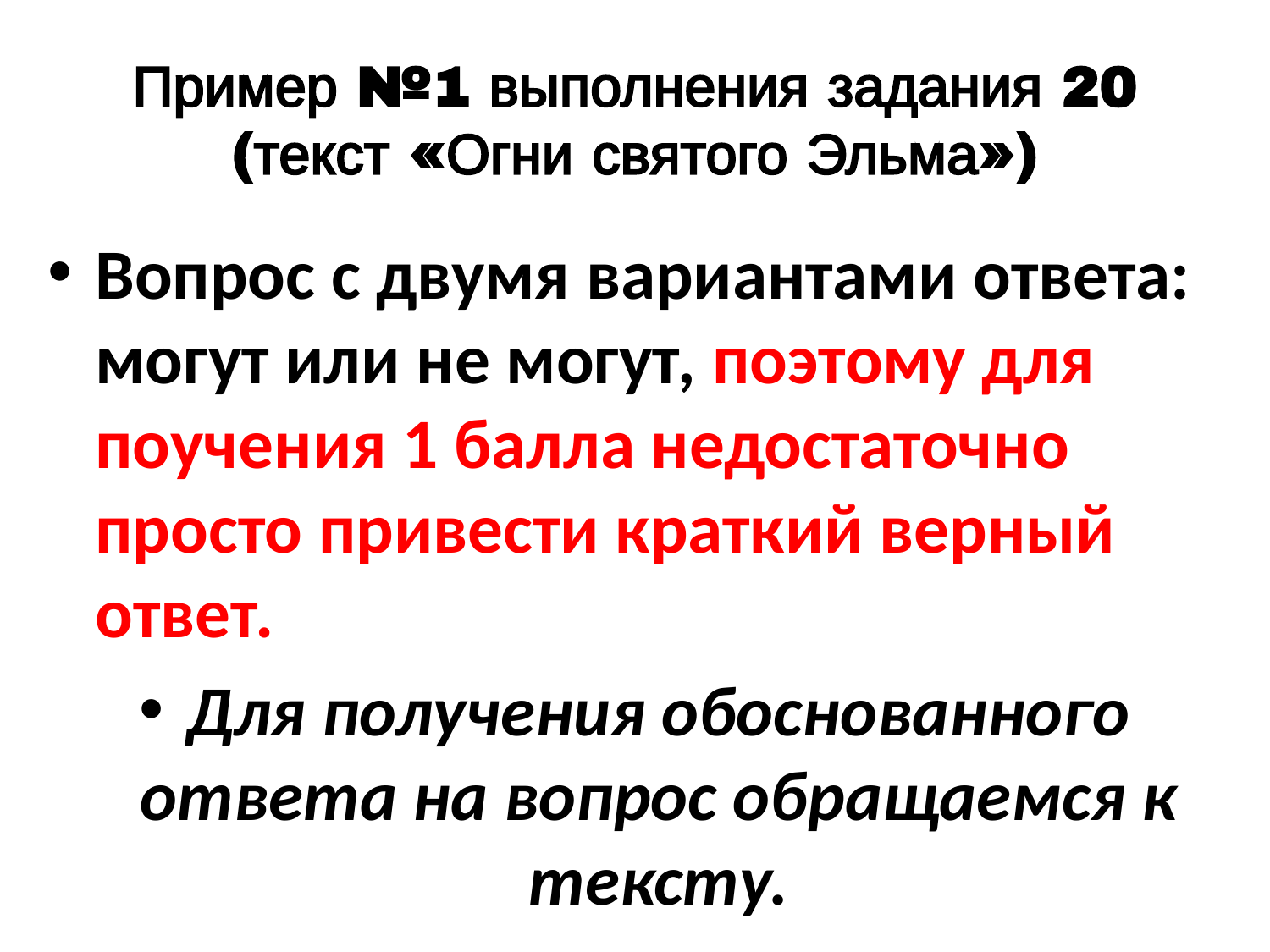

# Пример №1 выполнения задания 20 (текст «Огни святого Эльма»)
Вопрос с двумя вариантами ответа: могут или не могут, поэтому для поучения 1 балла недостаточно просто привести краткий верный ответ.
Для получения обоснованного ответа на вопрос обращаемся к тексту.